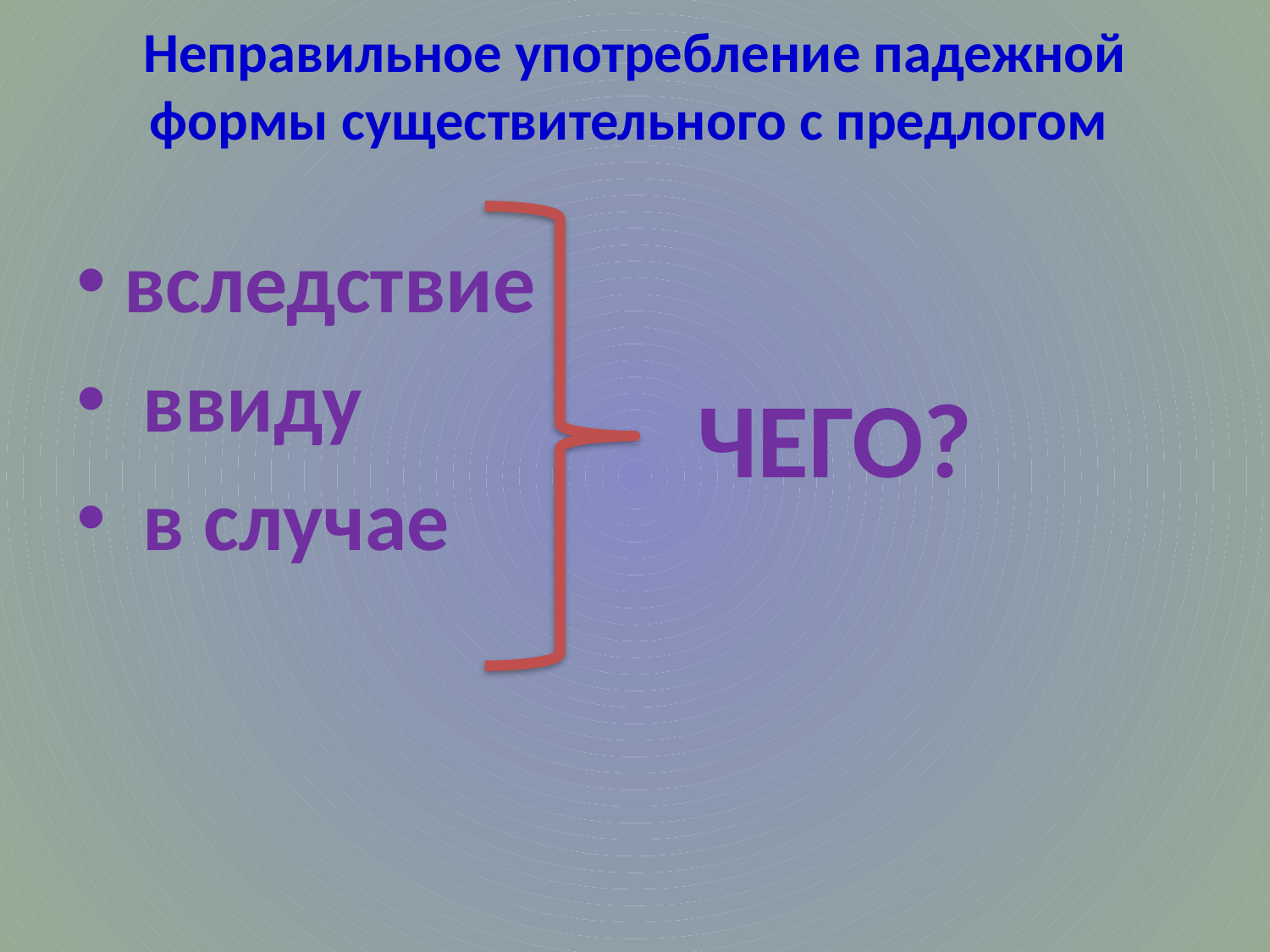

# Неправильное употребление падежной формы существительного с предлогом

вследствие
 ввиду
 в случае

ЧЕГО?